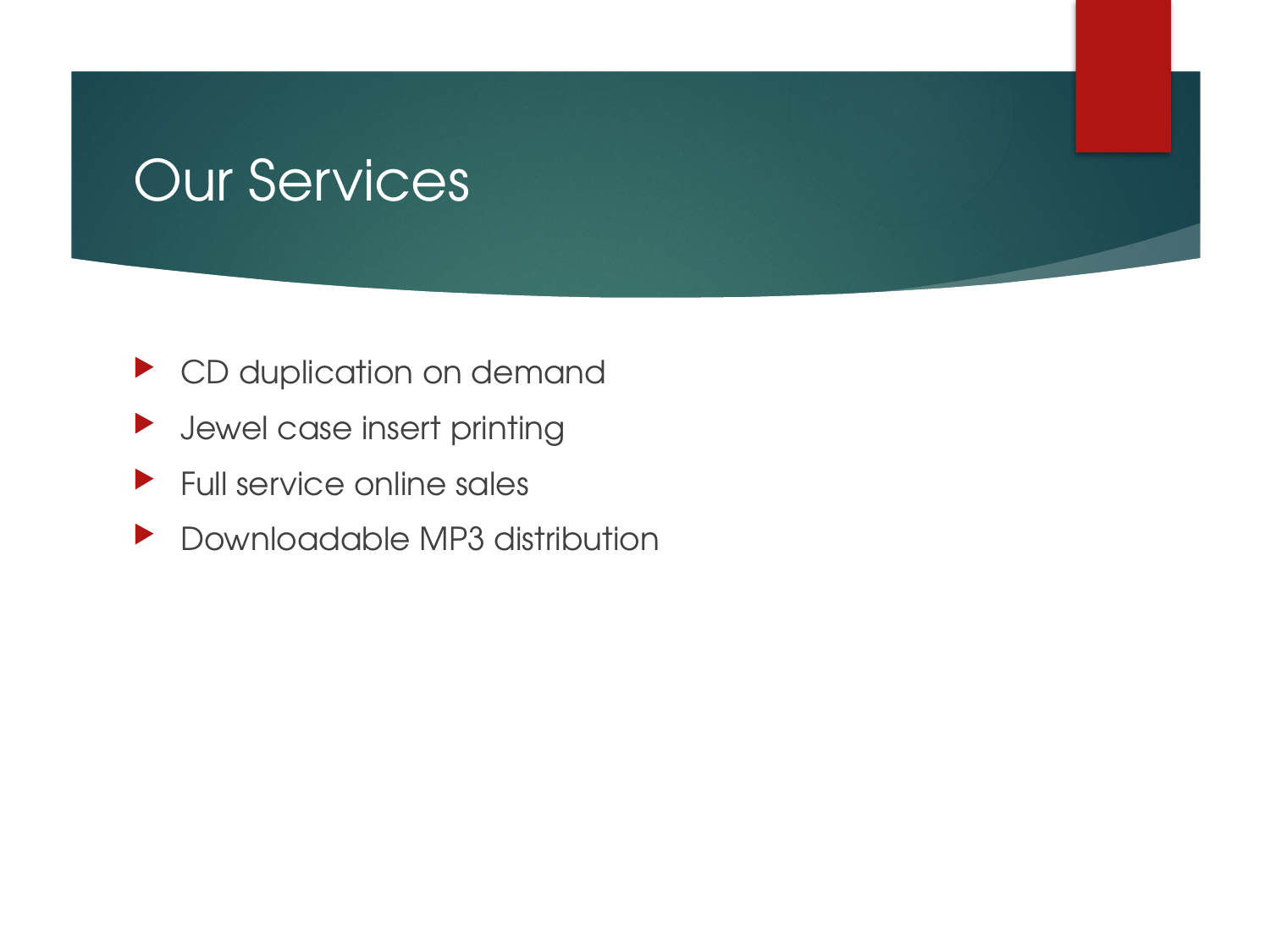

# Our Services
CD duplication on demand
Jewel case insert printing
Full service online sales
Downloadable MP3 distribution